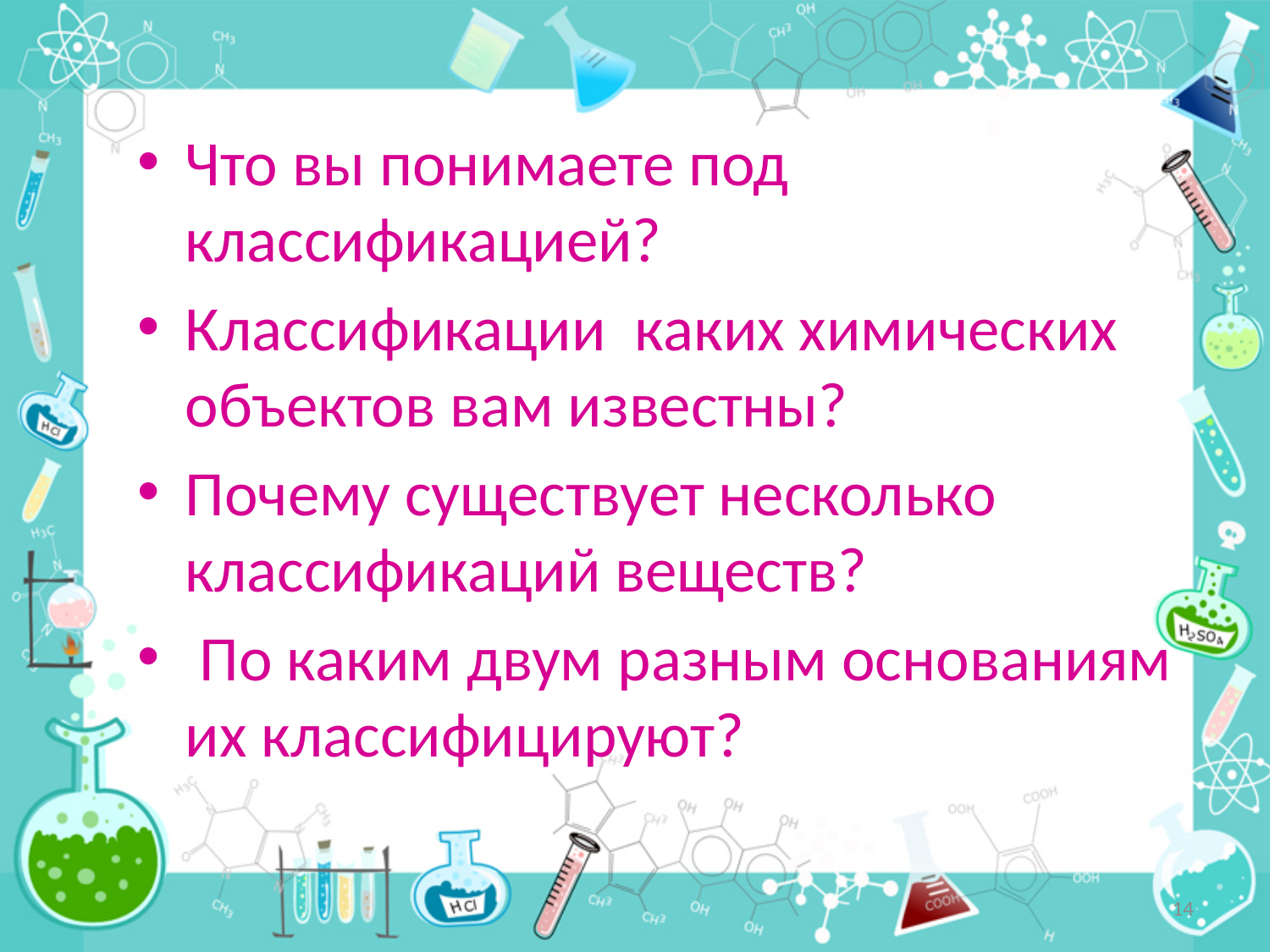

Что вы понимаете под     классификацией?
Классификации  каких химических объектов вам известны?
Почему существует несколько классификаций веществ?
 По каким двум разным основаниям их классифицируют?
14
#